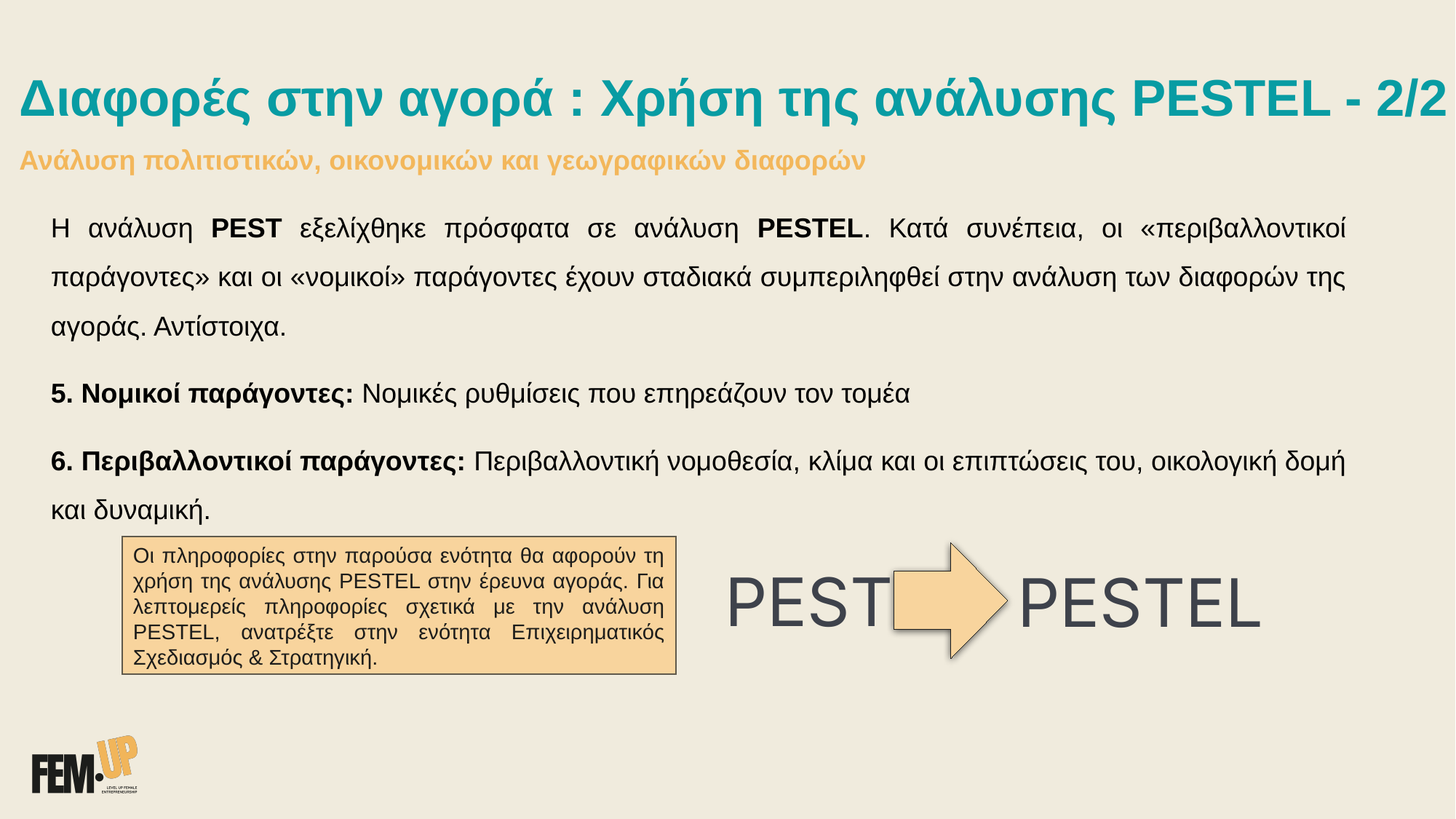

Διαφορές στην αγορά : Χρήση της ανάλυσης PESTEL - 2/2
Ανάλυση πολιτιστικών, οικονομικών και γεωγραφικών διαφορών
Η ανάλυση PEST εξελίχθηκε πρόσφατα σε ανάλυση PESTEL. Κατά συνέπεια, οι «περιβαλλοντικοί παράγοντες» και οι «νομικοί» παράγοντες έχουν σταδιακά συμπεριληφθεί στην ανάλυση των διαφορών της αγοράς. Αντίστοιχα.
5. Νομικοί παράγοντες: Νομικές ρυθμίσεις που επηρεάζουν τον τομέα
6. Περιβαλλοντικοί παράγοντες: Περιβαλλοντική νομοθεσία, κλίμα και οι επιπτώσεις του, οικολογική δομή και δυναμική.
Οι πληροφορίες στην παρούσα ενότητα θα αφορούν τη χρήση της ανάλυσης PESTEL στην έρευνα αγοράς. Για λεπτομερείς πληροφορίες σχετικά με την ανάλυση PESTEL, ανατρέξτε στην ενότητα Επιχειρηματικός Σχεδιασμός & Στρατηγική.

PEST
PESTEL